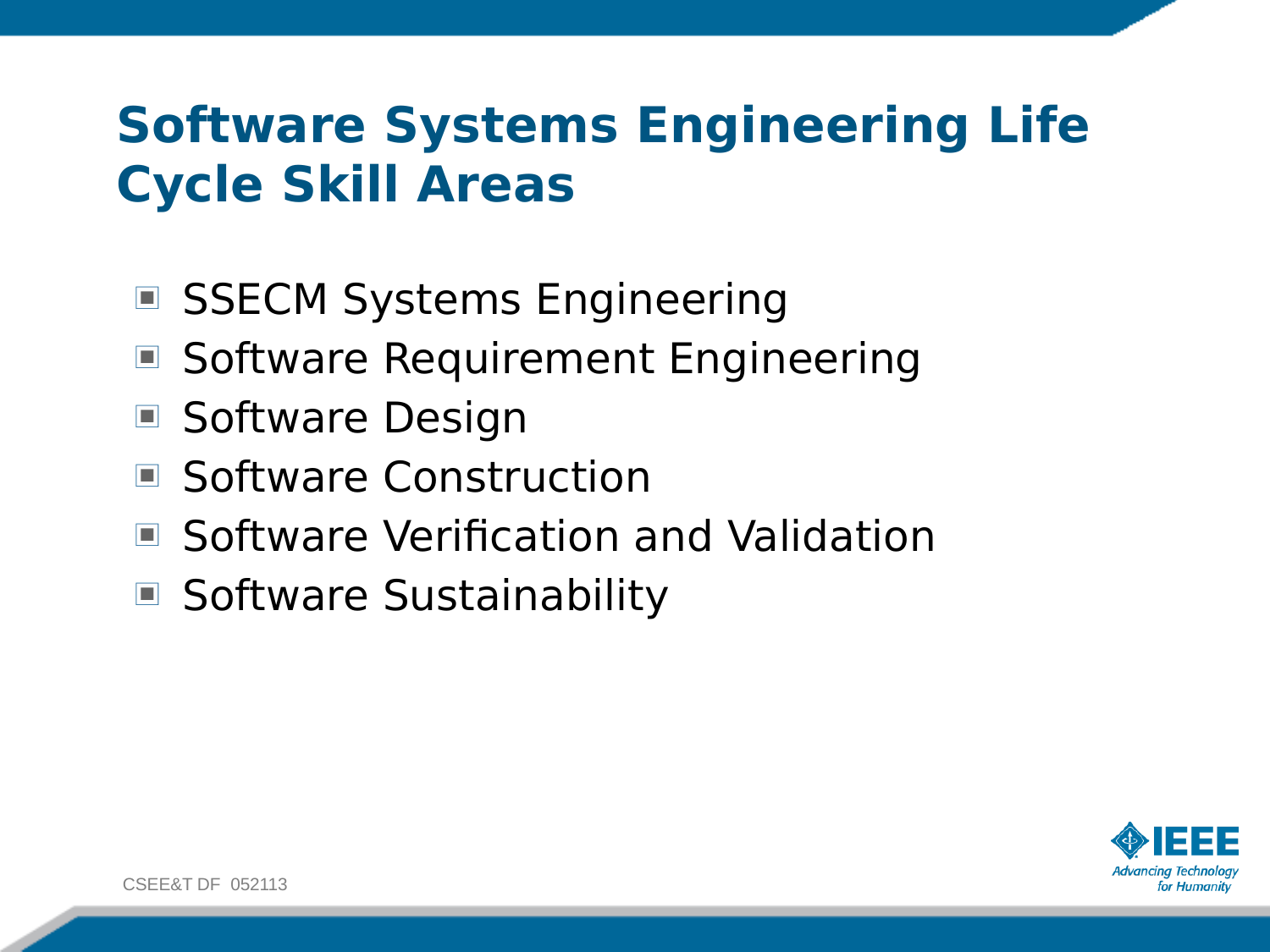

# Software Systems Engineering Life Cycle Skill Areas
SSECM Systems Engineering
Software Requirement Engineering
Software Design
Software Construction
Software Verification and Validation
Software Sustainability